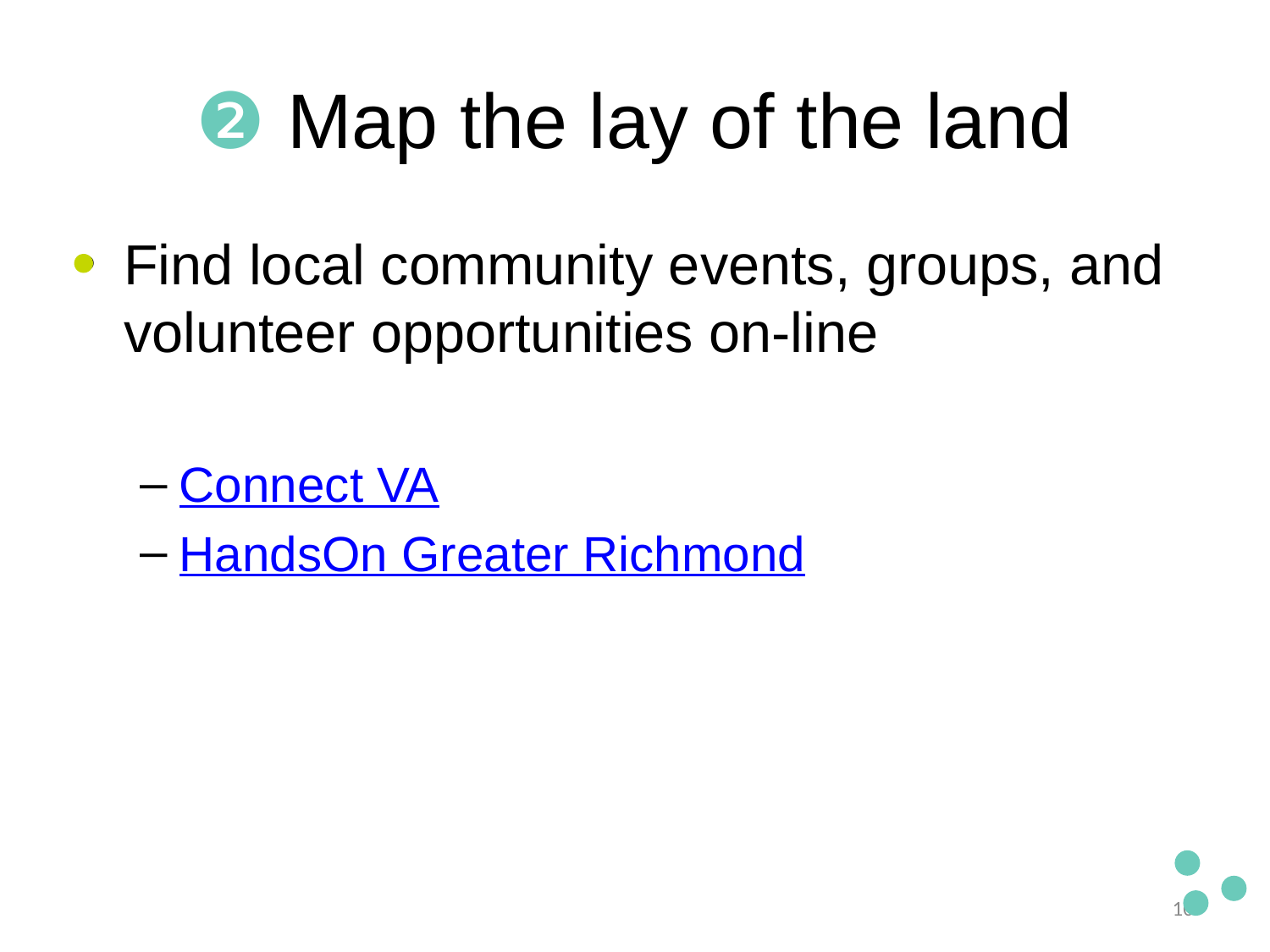

# ❷ Map the lay of the land
Find local community events, groups, and volunteer opportunities on-line

Connect VA
HandsOn Greater Richmond

10